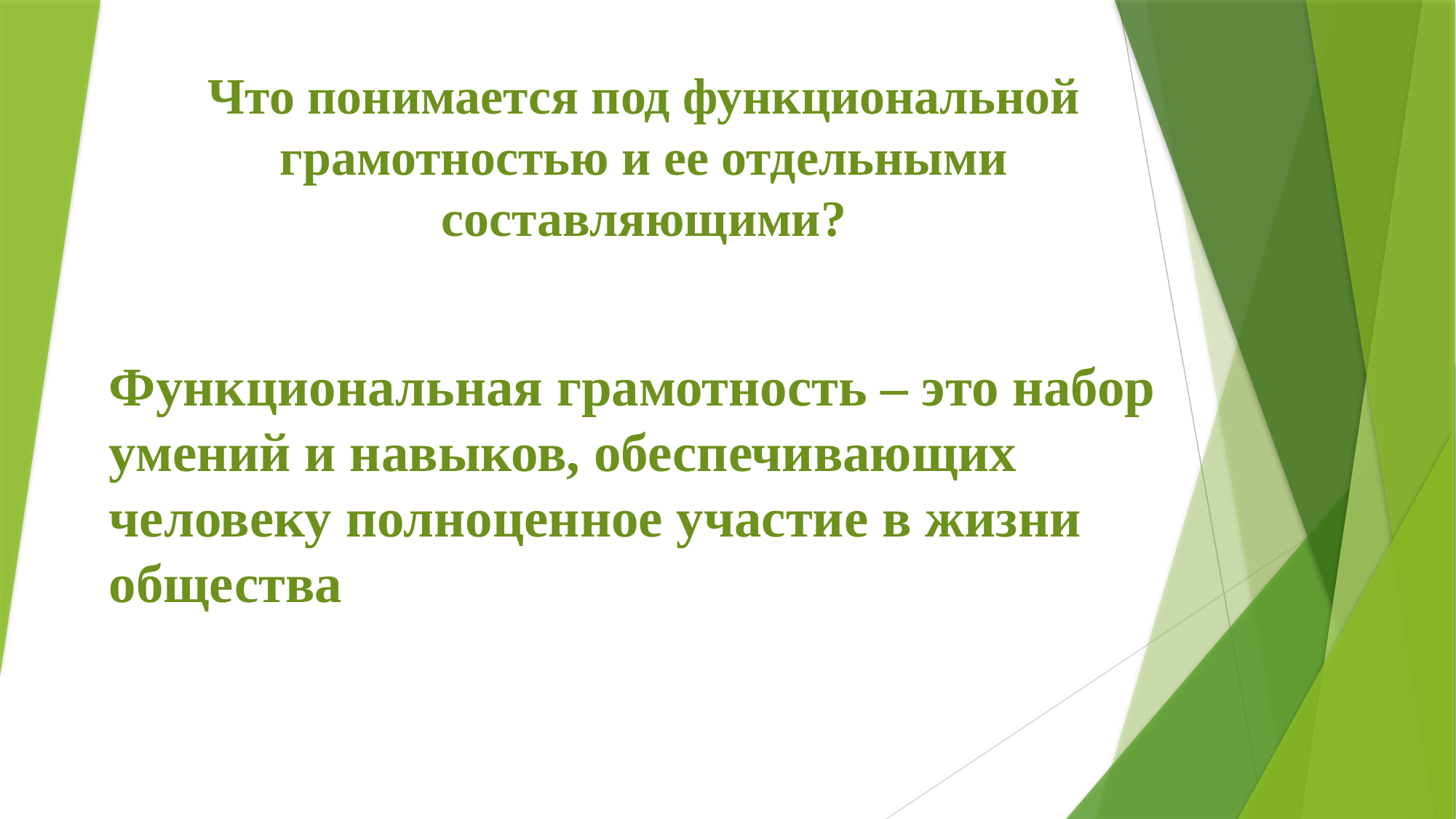

# Что понимается под функциональной грамотностью и ее отдельными составляющими?
Функциональная грамотность – это набор умений и навыков, обеспечивающих    человеку полноценное участие в жизни общества